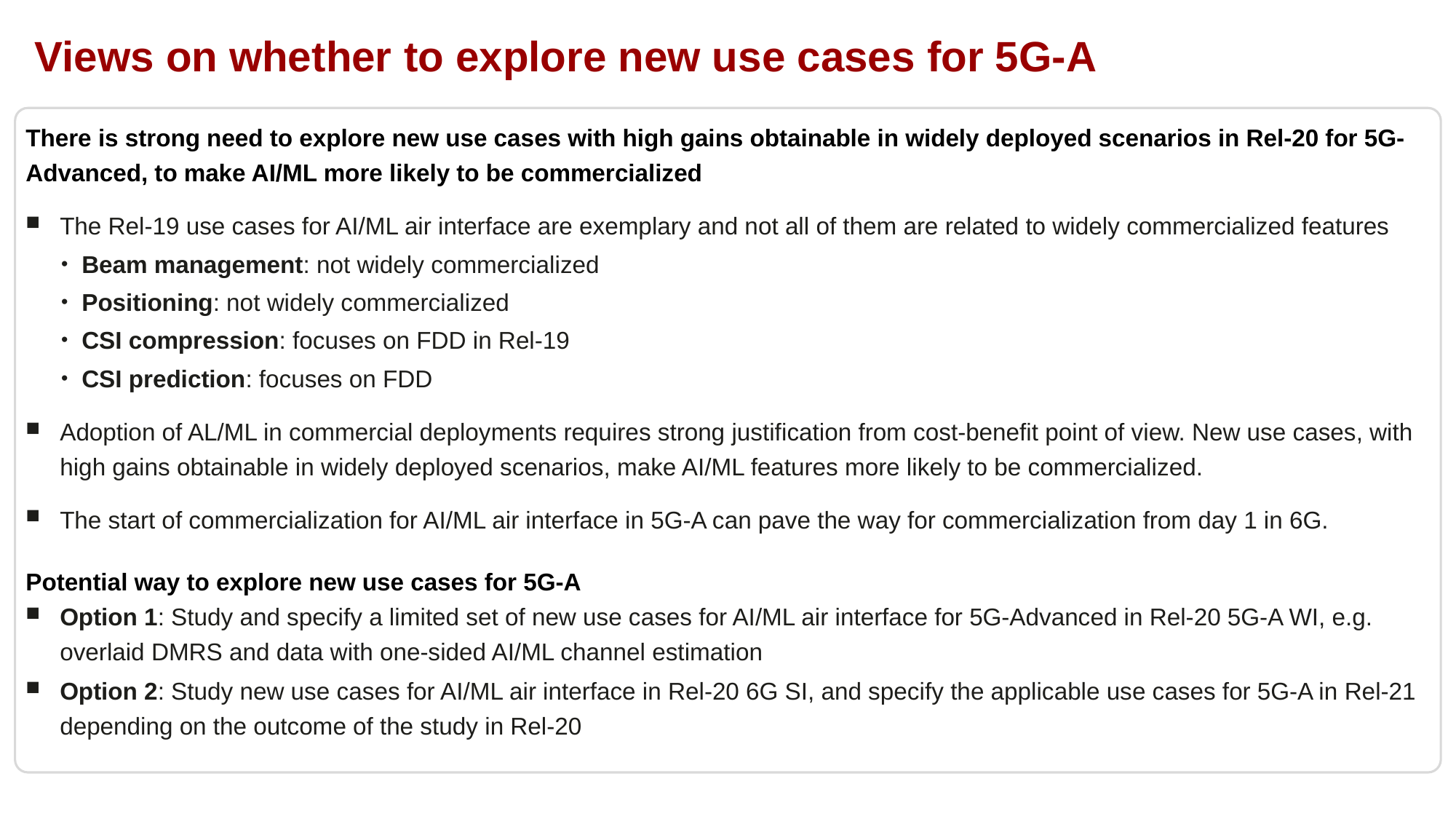

Views on whether to explore new use cases for 5G-A

There is strong need to explore new use cases with high gains obtainable in widely deployed scenarios in Rel-20 for 5G-Advanced, to make AI/ML more likely to be commercialized
The Rel-19 use cases for AI/ML air interface are exemplary and not all of them are related to widely commercialized features
Beam management: not widely commercialized
Positioning: not widely commercialized
CSI compression: focuses on FDD in Rel-19
CSI prediction: focuses on FDD
Adoption of AL/ML in commercial deployments requires strong justification from cost-benefit point of view. New use cases, with high gains obtainable in widely deployed scenarios, make AI/ML features more likely to be commercialized.
The start of commercialization for AI/ML air interface in 5G-A can pave the way for commercialization from day 1 in 6G.
Potential way to explore new use cases for 5G-A
Option 1: Study and specify a limited set of new use cases for AI/ML air interface for 5G-Advanced in Rel-20 5G-A WI, e.g. overlaid DMRS and data with one-sided AI/ML channel estimation
Option 2: Study new use cases for AI/ML air interface in Rel-20 6G SI, and specify the applicable use cases for 5G-A in Rel-21 depending on the outcome of the study in Rel-20